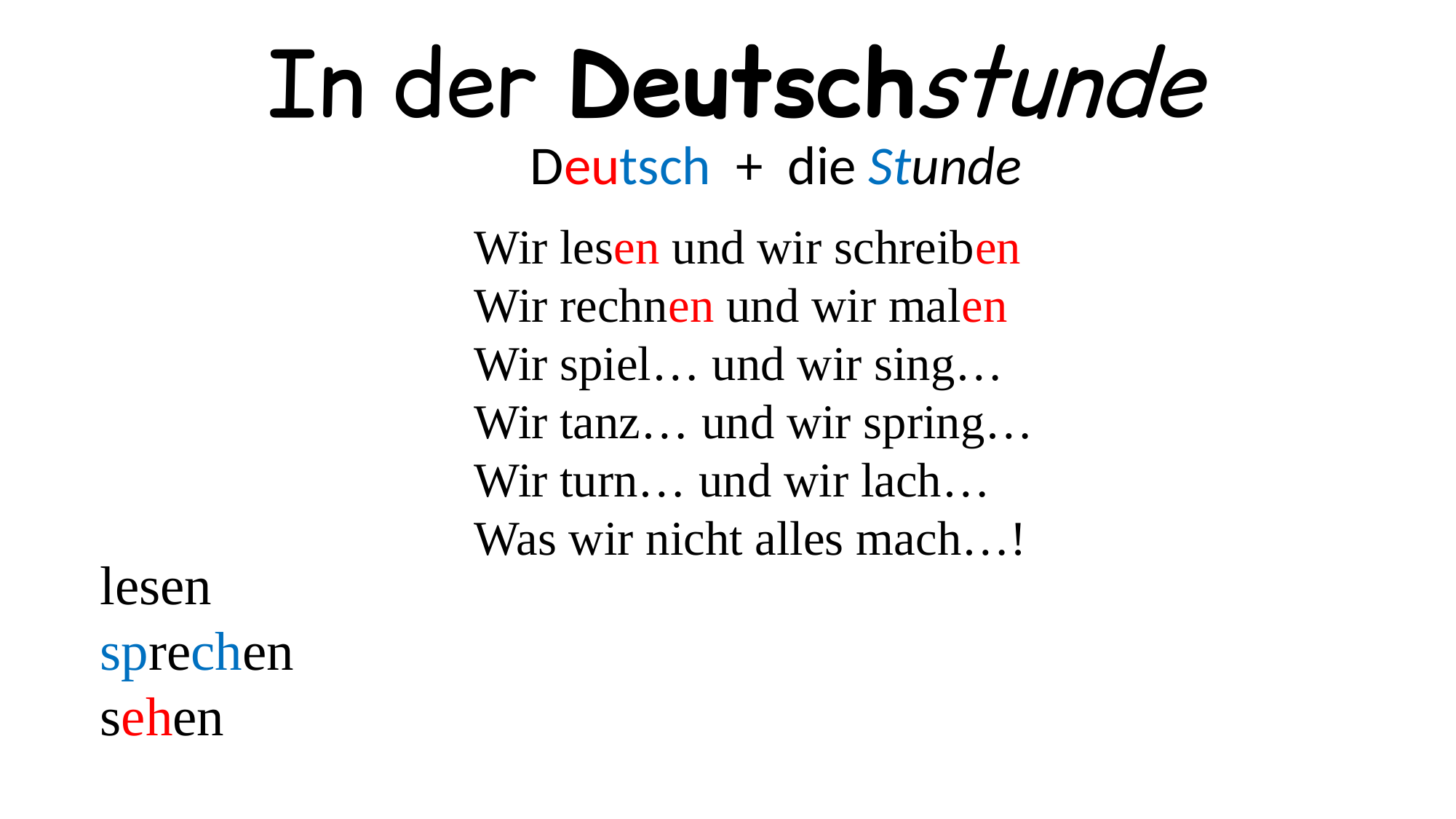

# In der Deutschstunde
Deutsch  +  die Stunde
Wir lesen und wir schreiben
Wir rechnen und wir malen
Wir spiel… und wir sing…
Wir tanz… und wir spring…
Wir turn… und wir lach…
Was wir nicht alles mach…!
lesen
sprechen
sehen